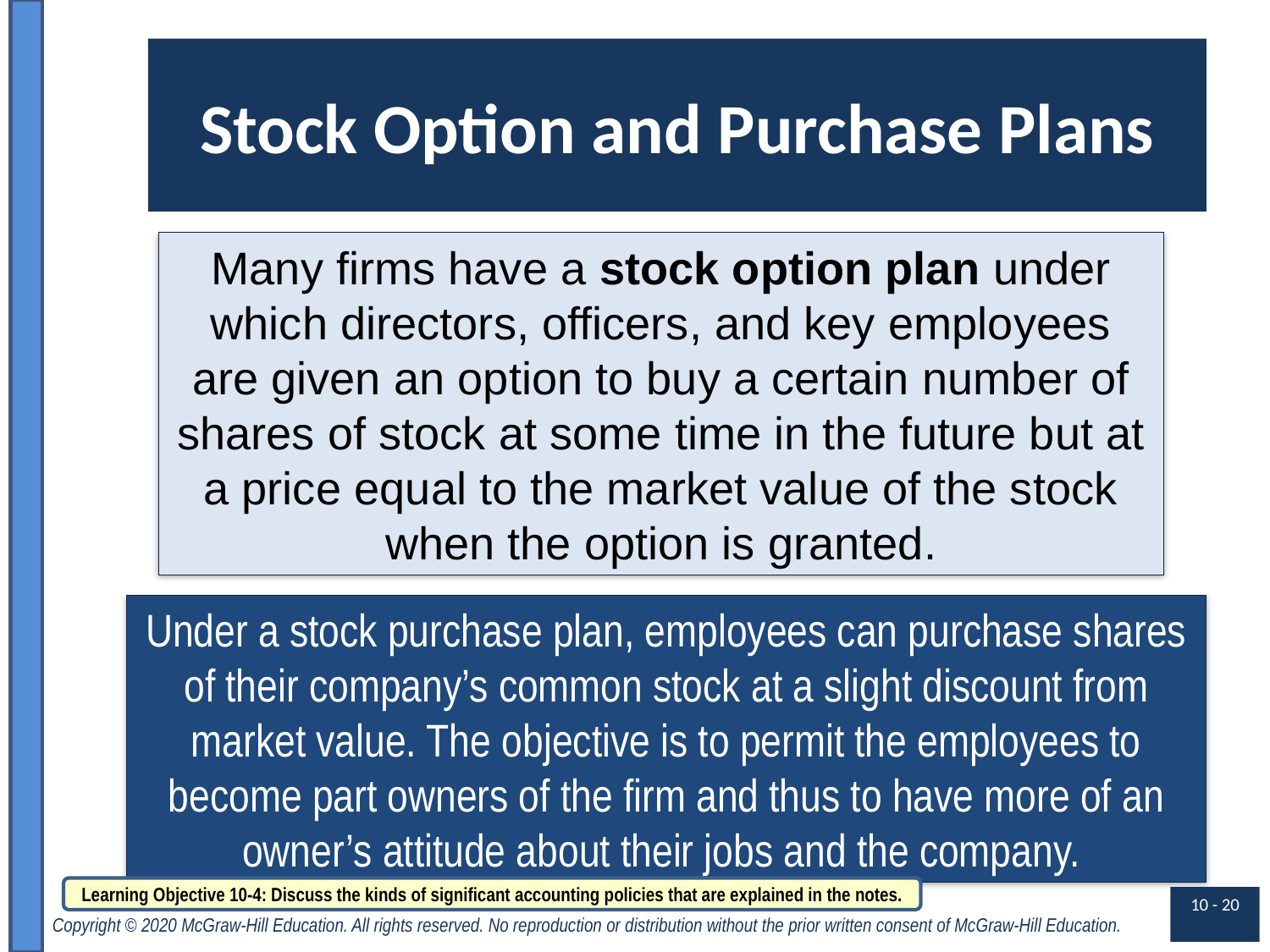

# Stock Option and Purchase Plans
Many firms have a stock option plan under which directors, officers, and key employees are given an option to buy a certain number of shares of stock at some time in the future but at a price equal to the market value of the stock when the option is granted.
Under a stock purchase plan, employees can purchase shares of their company’s common stock at a slight discount from market value. The objective is to permit the employees to become part owners of the firm and thus to have more of an owner’s attitude about their jobs and the company.
Learning Objective 10-4: Discuss the kinds of significant accounting policies that are explained in the notes.